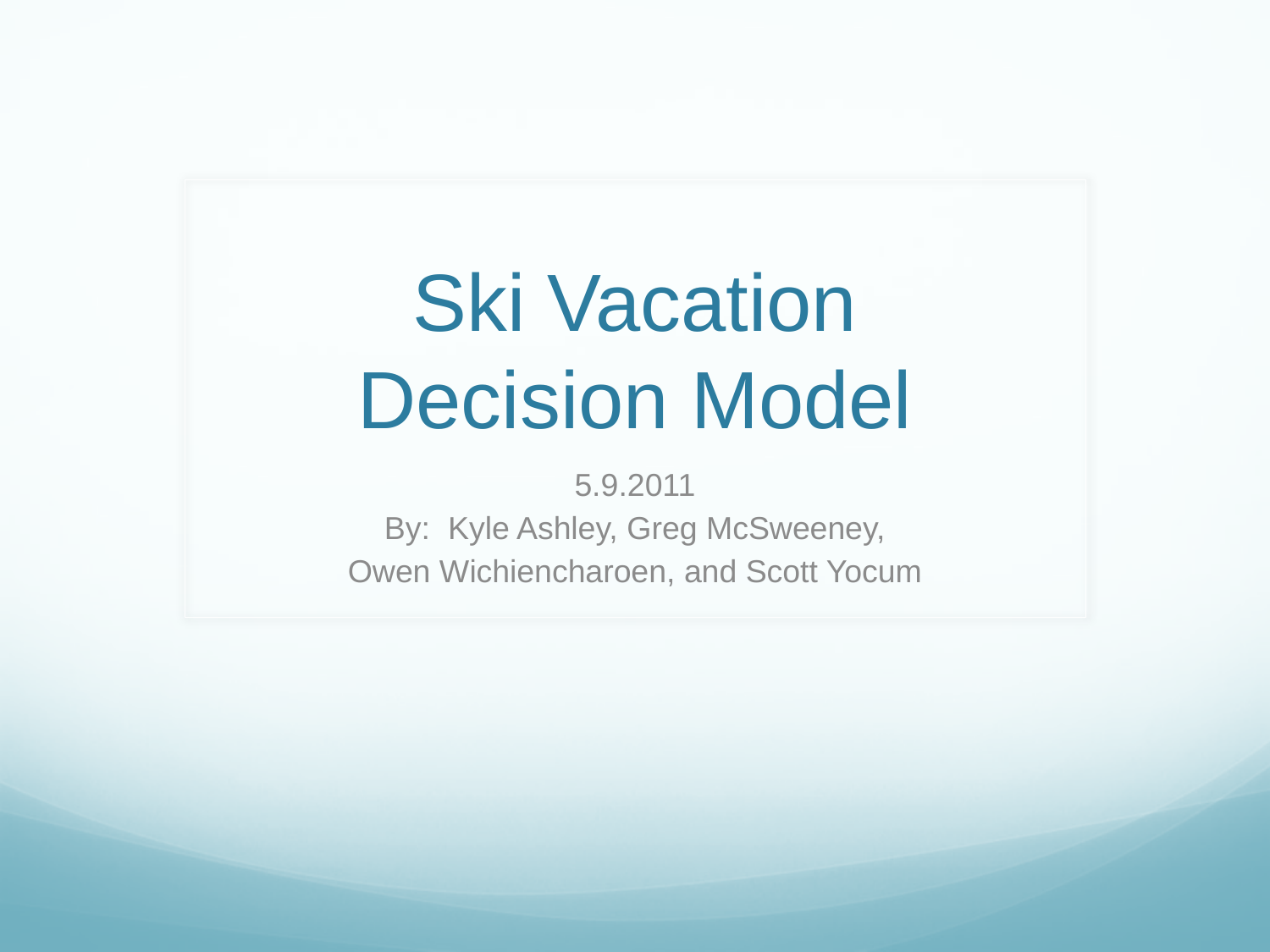

# Ski Vacation Decision Model
5.9.2011
By:  Kyle Ashley, Greg McSweeney,
Owen Wichiencharoen, and Scott Yocum